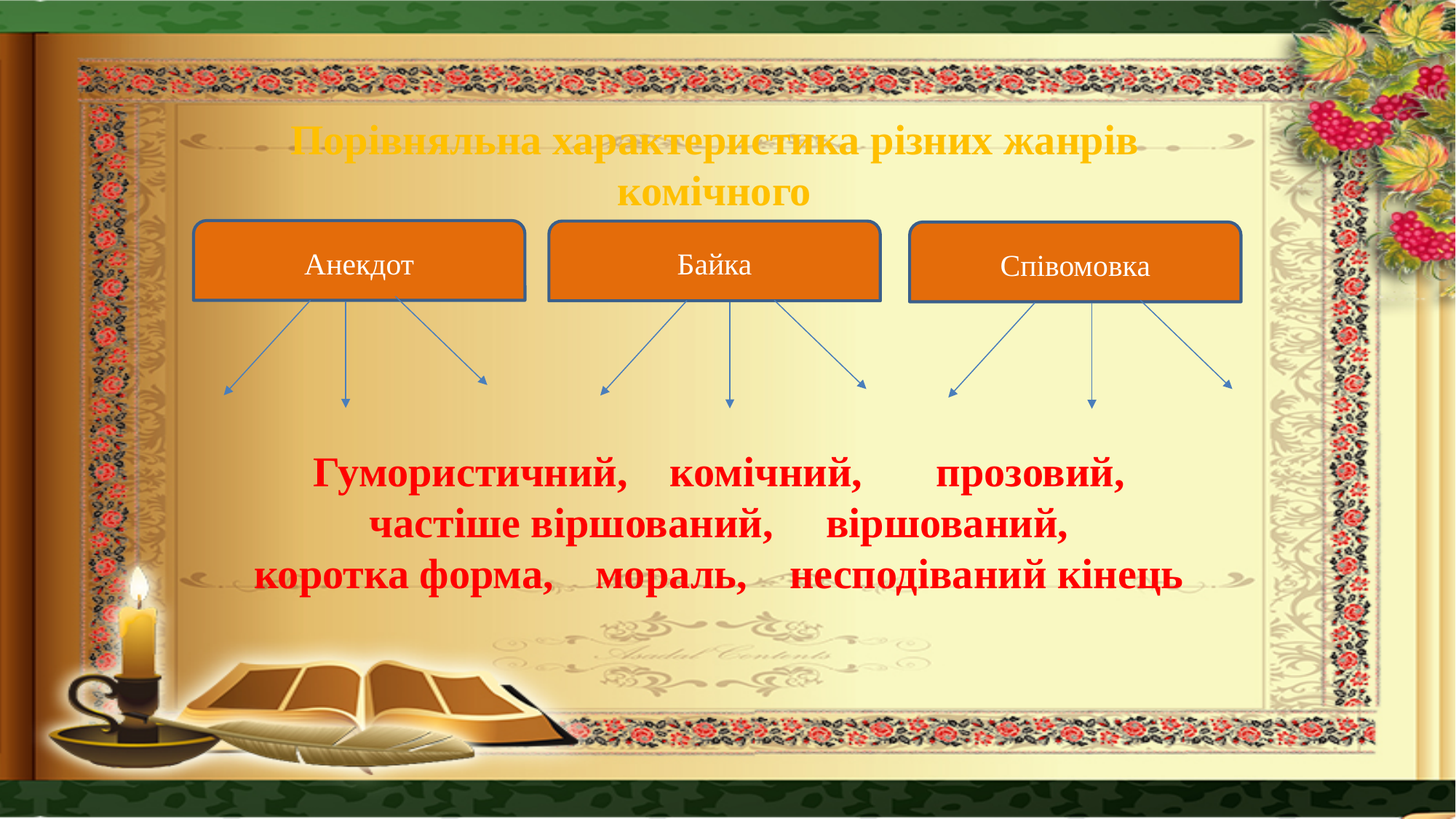

Порівняльна характеристика різних жанрів комічного

Анекдот
Байка
Співомовка
Гумористичний,    комічний,       прозовий,
частіше віршований,     віршований,
коротка форма,    мораль,    несподіваний кінець